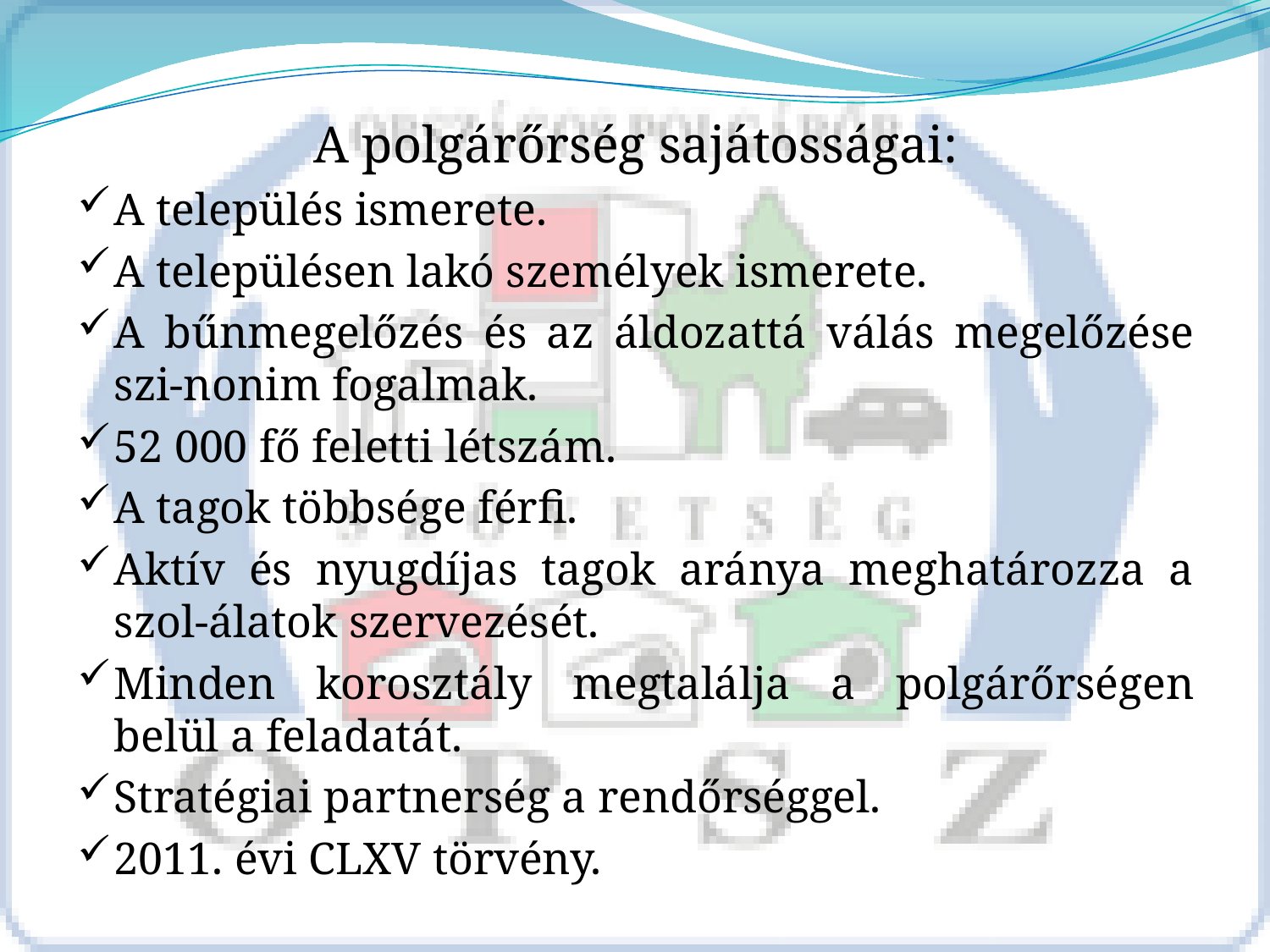

A polgárőrség sajátosságai:
A település ismerete.
A településen lakó személyek ismerete.
A bűnmegelőzés és az áldozattá válás megelőzése szi-nonim fogalmak.
52 000 fő feletti létszám.
A tagok többsége férfi.
Aktív és nyugdíjas tagok aránya meghatározza a szol-álatok szervezését.
Minden korosztály megtalálja a polgárőrségen belül a feladatát.
Stratégiai partnerség a rendőrséggel.
2011. évi CLXV törvény.